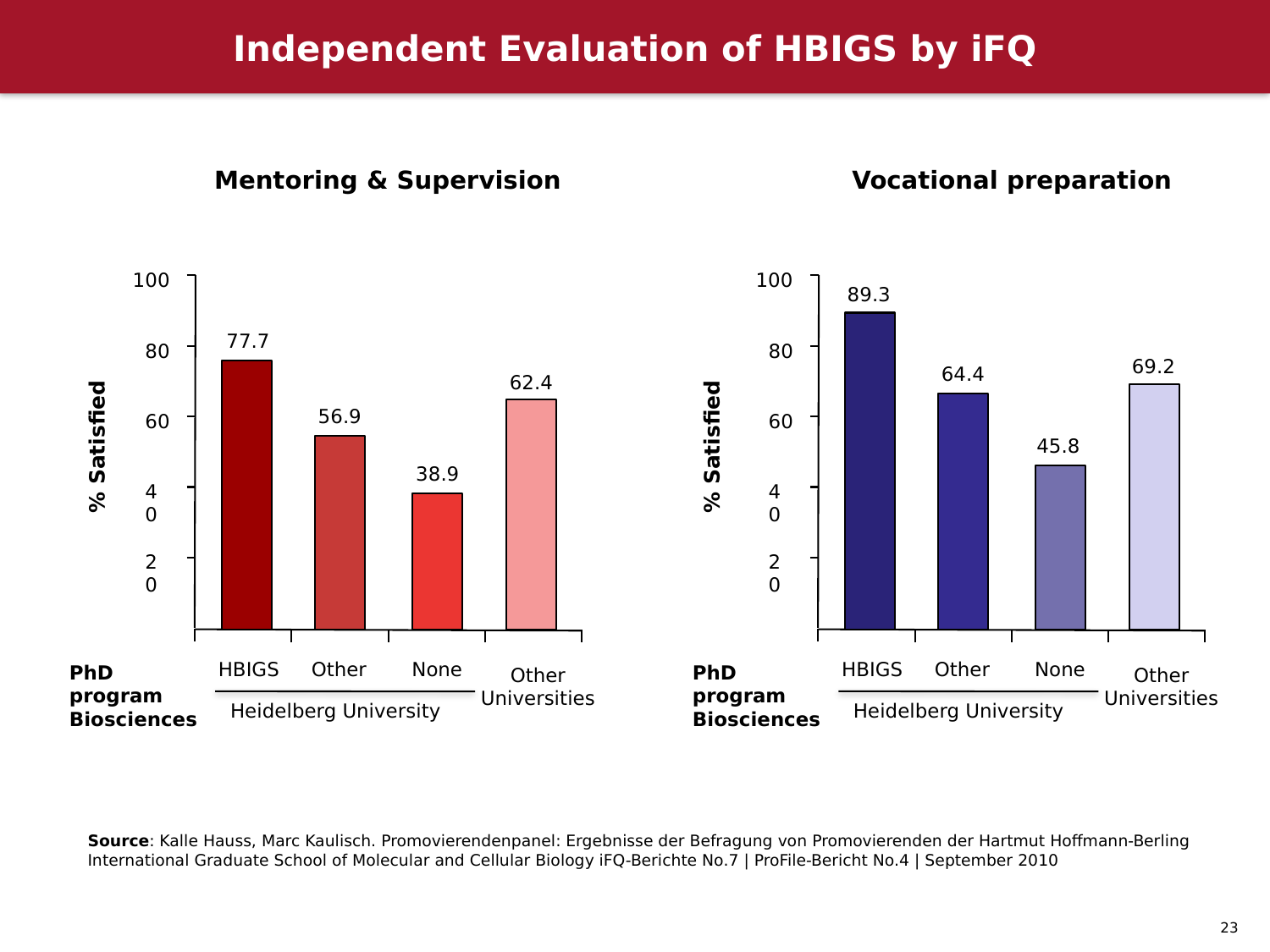

Independent Evaluation of HBIGS by iFQ
Mentoring & Supervision
Vocational preparation
100
100
89.3

77.7
80
80
69.2
64.4

62.4

56.9

60
60
% Satisfied
% Satisfied
45.8

38.9

40
40

20
20
HBIGS
Other
None
HBIGS
Other
None
PhD
program
Biosciences
PhD
program
Biosciences
Other
Universities
Other
Universities
Heidelberg University
Heidelberg University
Source: Kalle Hauss, Marc Kaulisch. Promovierendenpanel: Ergebnisse der Befragung von Promovierenden der Hartmut Hoffmann-Berling International Graduate School of Molecular and Cellular Biology iFQ-Berichte No.7 | ProFile-Bericht No.4 | September 2010